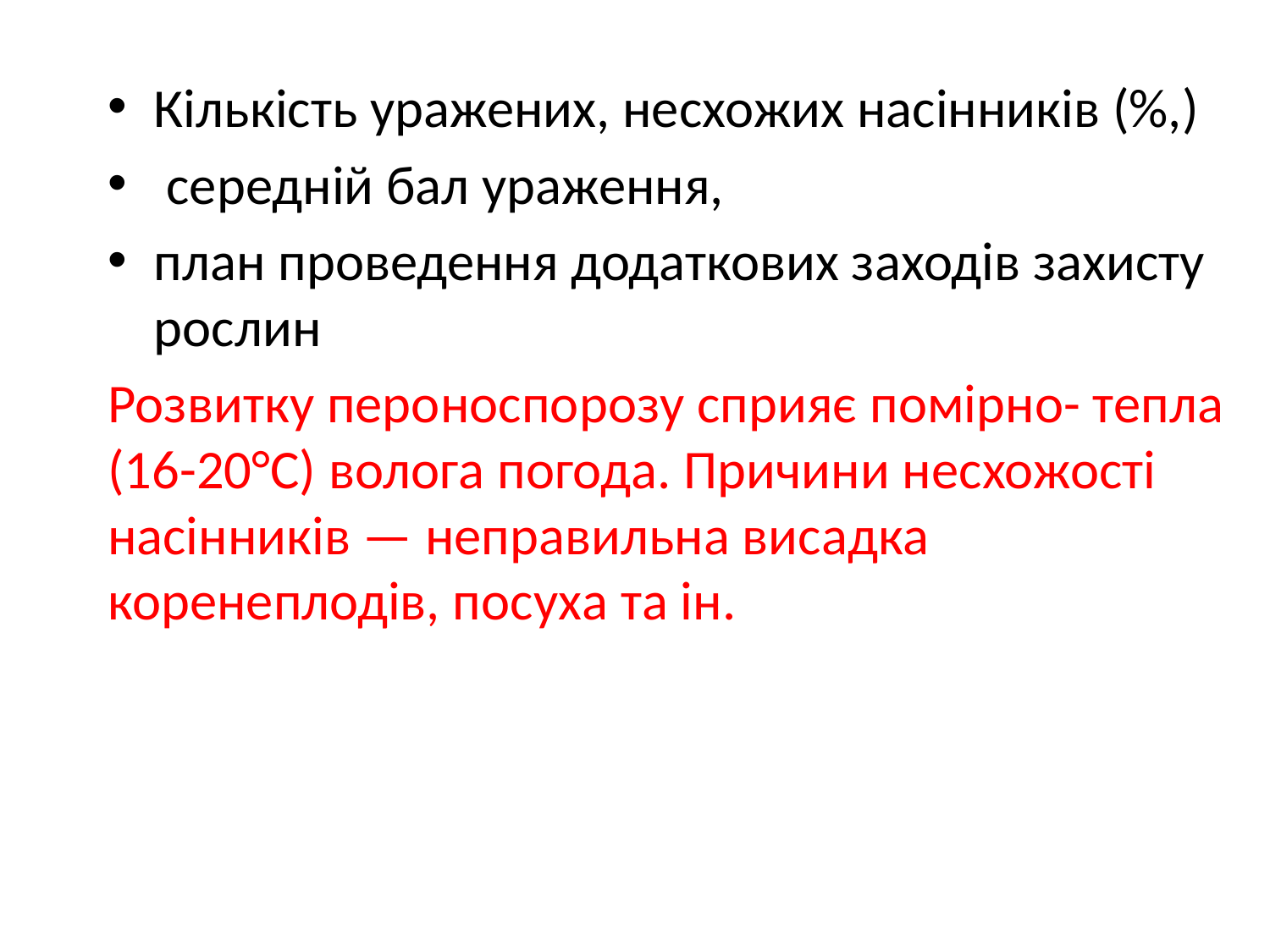

Кількість уражених, несхожих насінників (%,)
 середній бал ураження,
план проведення додаткових заходів захисту рослин
Розвитку пероноспорозу сприяє помірно- тепла (16-20°С) волога погода. Причини несхожості насінників — неправильна висадка коренеплодів, посуха та ін.